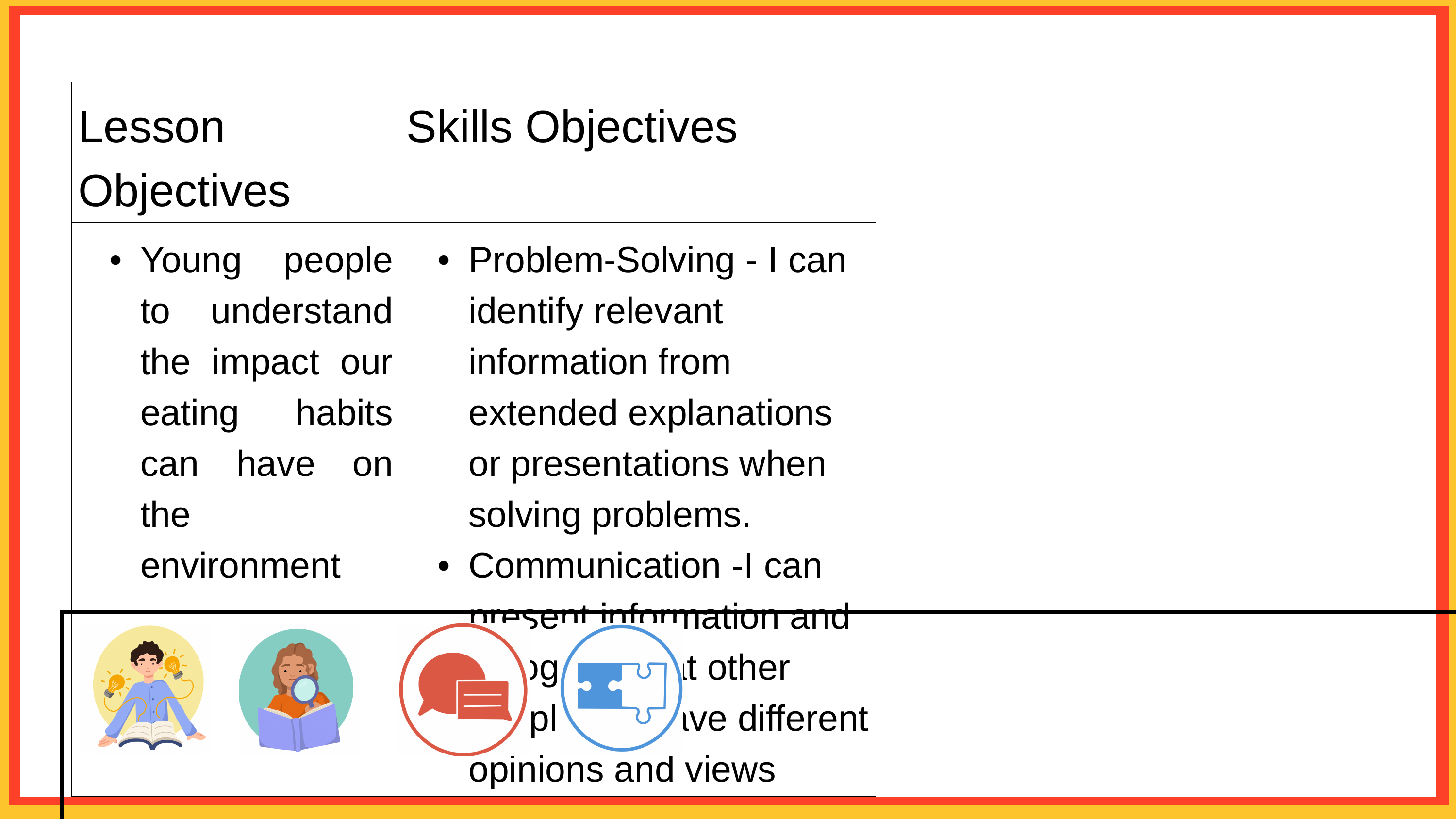

| Lesson Objectives | Skills Objectives |
| --- | --- |
| Young people to understand the impact our eating habits can have on the environment | Problem-Solving - I can identify relevant information from extended explanations or presentations when solving problems. Communication -I can present information and recognise that other people will have different opinions and views |
|  |  |  |  | National Curriculum: Climate change, Food technology. |
| --- | --- | --- | --- | --- |